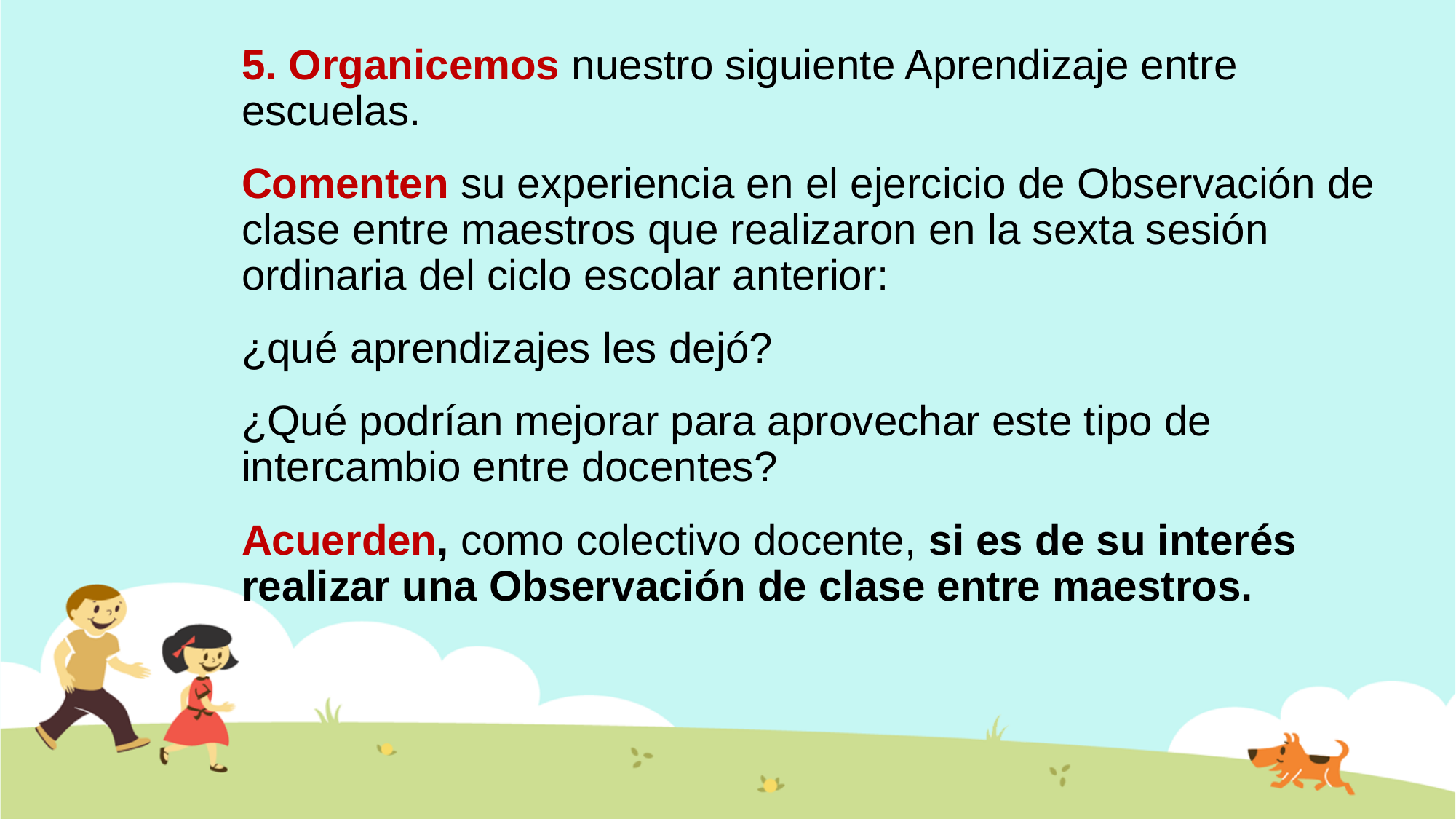

5. Organicemos nuestro siguiente Aprendizaje entre escuelas.
Comenten su experiencia en el ejercicio de Observación de clase entre maestros que realizaron en la sexta sesión ordinaria del ciclo escolar anterior:
¿qué aprendizajes les dejó?
¿Qué podrían mejorar para aprovechar este tipo de intercambio entre docentes?
Acuerden, como colectivo docente, si es de su interés realizar una Observación de clase entre maestros.